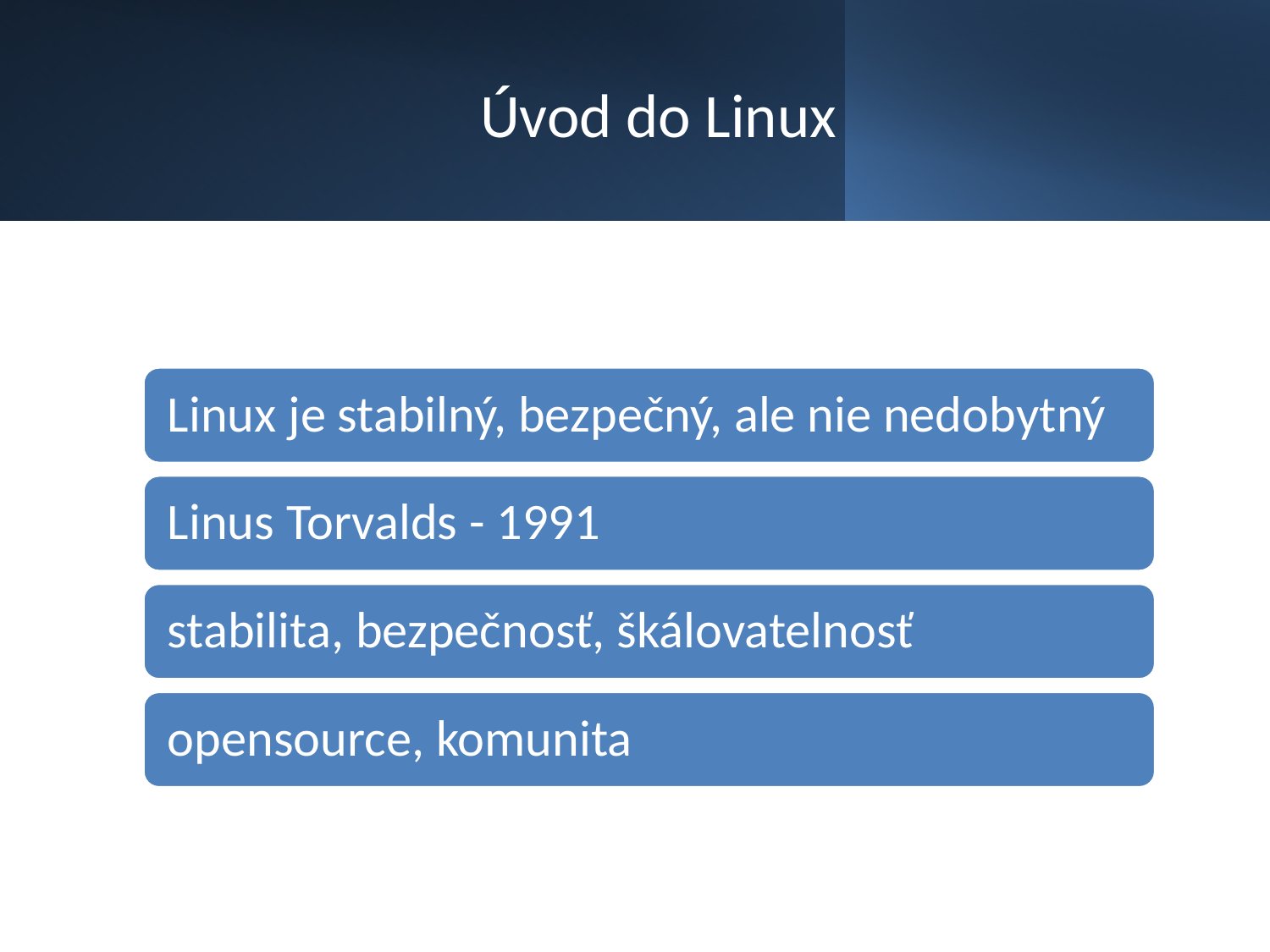

# Úvod do Linux
Linux je stabilný, bezpečný, ale nie nedobytný
Linus Torvalds - 1991
stabilita, bezpečnosť, škálovatelnosť
opensource, komunita